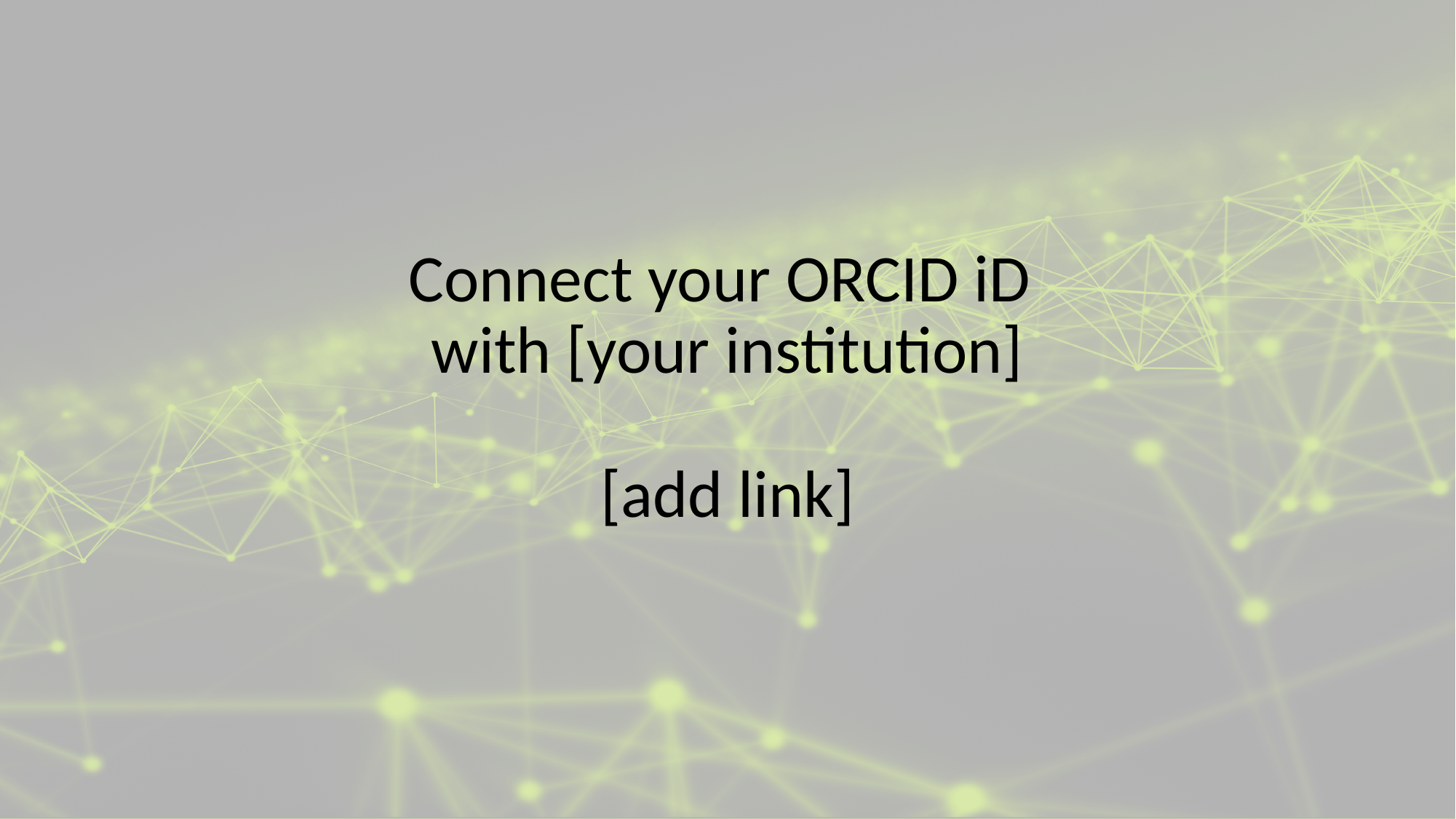

# Connect your ORCID iD with [your institution] [add link]